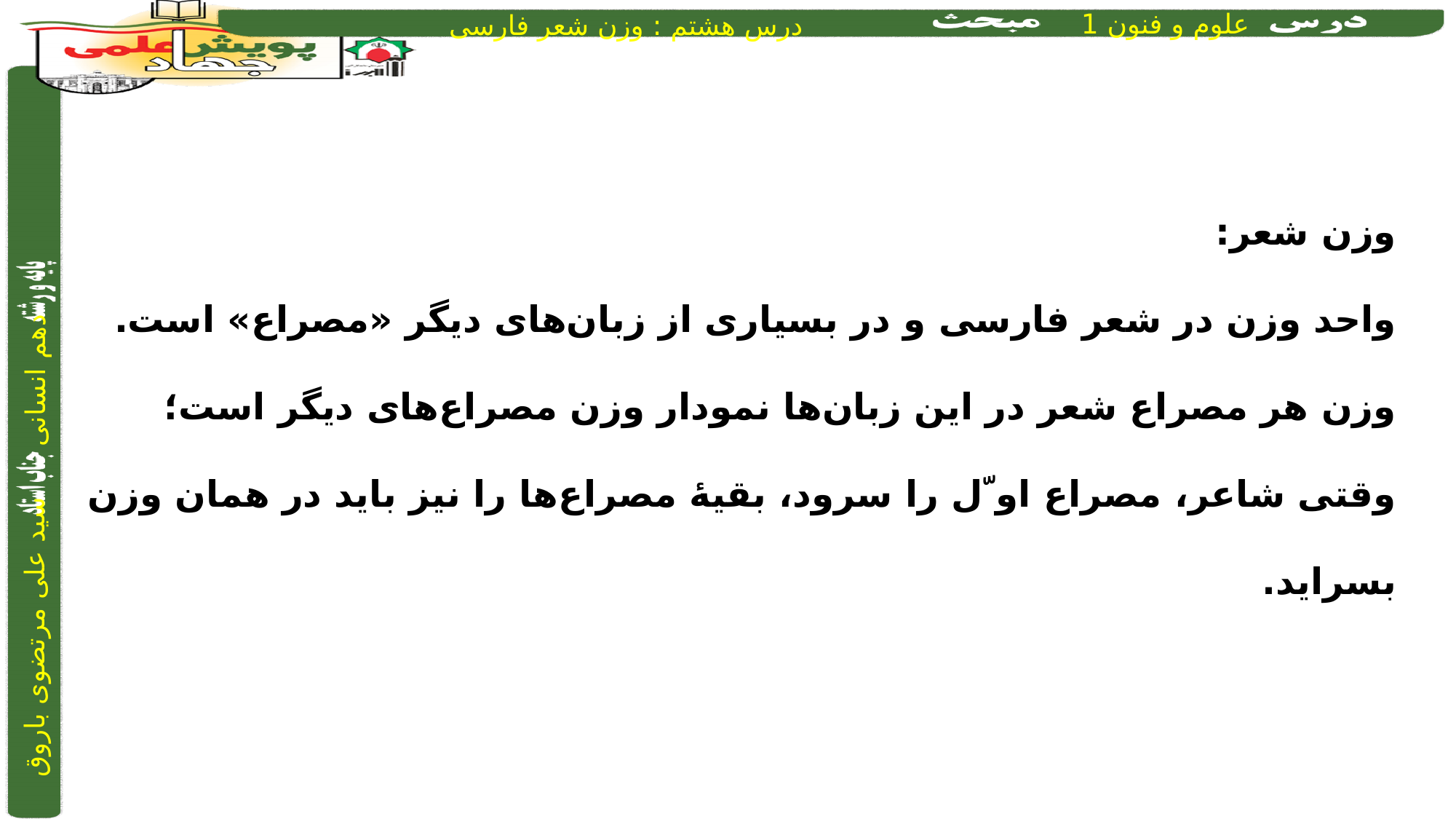

وزن شعر:
واحد وزن در شعر فارسی و در بسیاری از زبان‌های دیگر «مصراع» است. وزن هر مصراع شعر در این زبان‌ها نمودار وزن مصراع‌های دیگر است؛ وقتی شاعر، مصراع او ّل را سرود، بقیۀ مصراع‌ها را نیز باید در همان وزن بسراید.